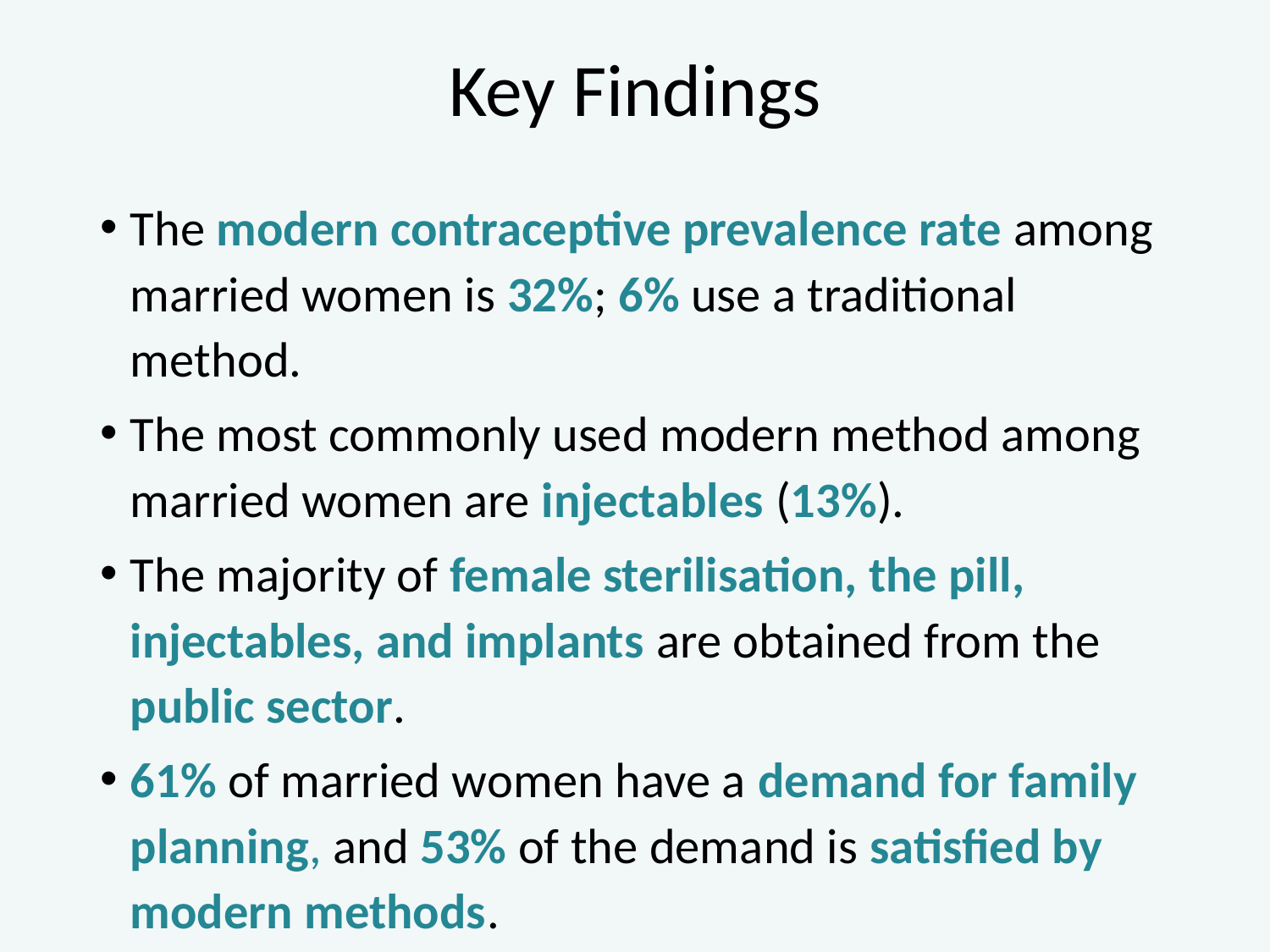

# Key Findings
The modern contraceptive prevalence rate among married women is 32%; 6% use a traditional method.
The most commonly used modern method among married women are injectables (13%).
The majority of female sterilisation, the pill, injectables, and implants are obtained from the public sector.
61% of married women have a demand for family planning, and 53% of the demand is satisfied by modern methods.